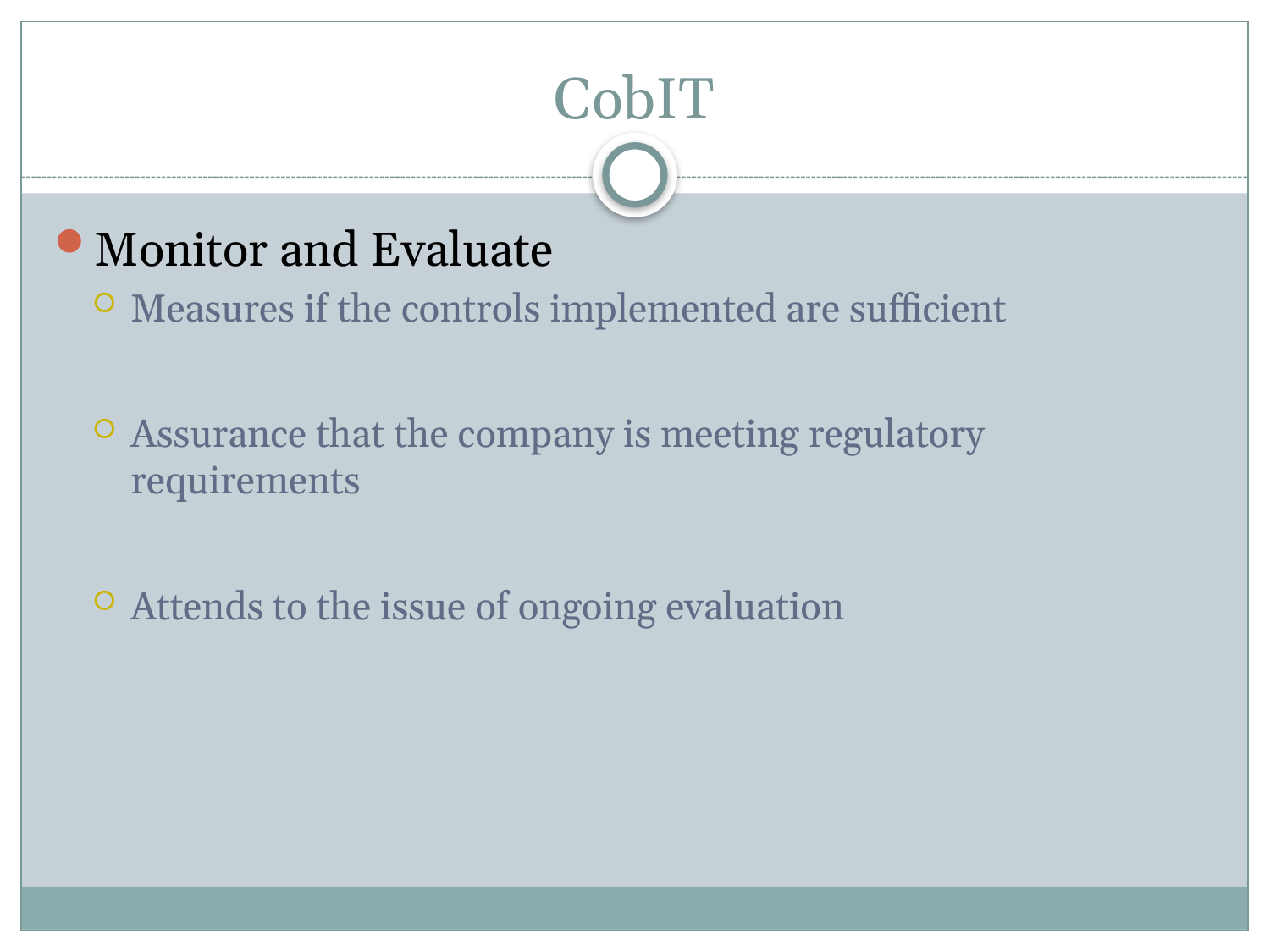

# CobIT
Monitor and Evaluate
Measures if the controls implemented are sufficient

Assurance that the company is meeting regulatory requirements

Attends to the issue of ongoing evaluation